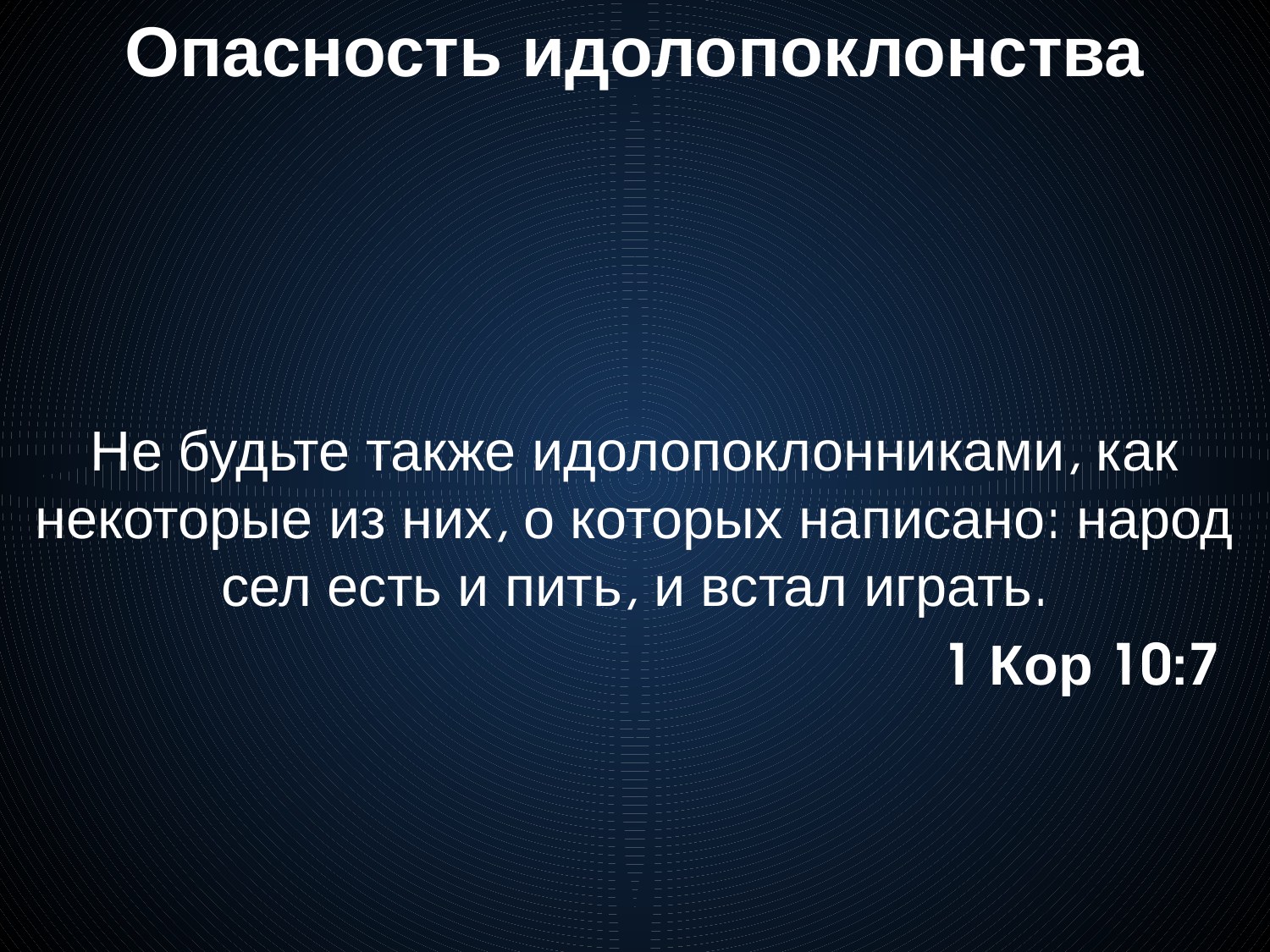

# Опасность идолопоклонства
Не будьте также идолопоклонниками, как некоторые из них, о которых написано: народ сел есть и пить, и встал играть.
1 Кор 10:7